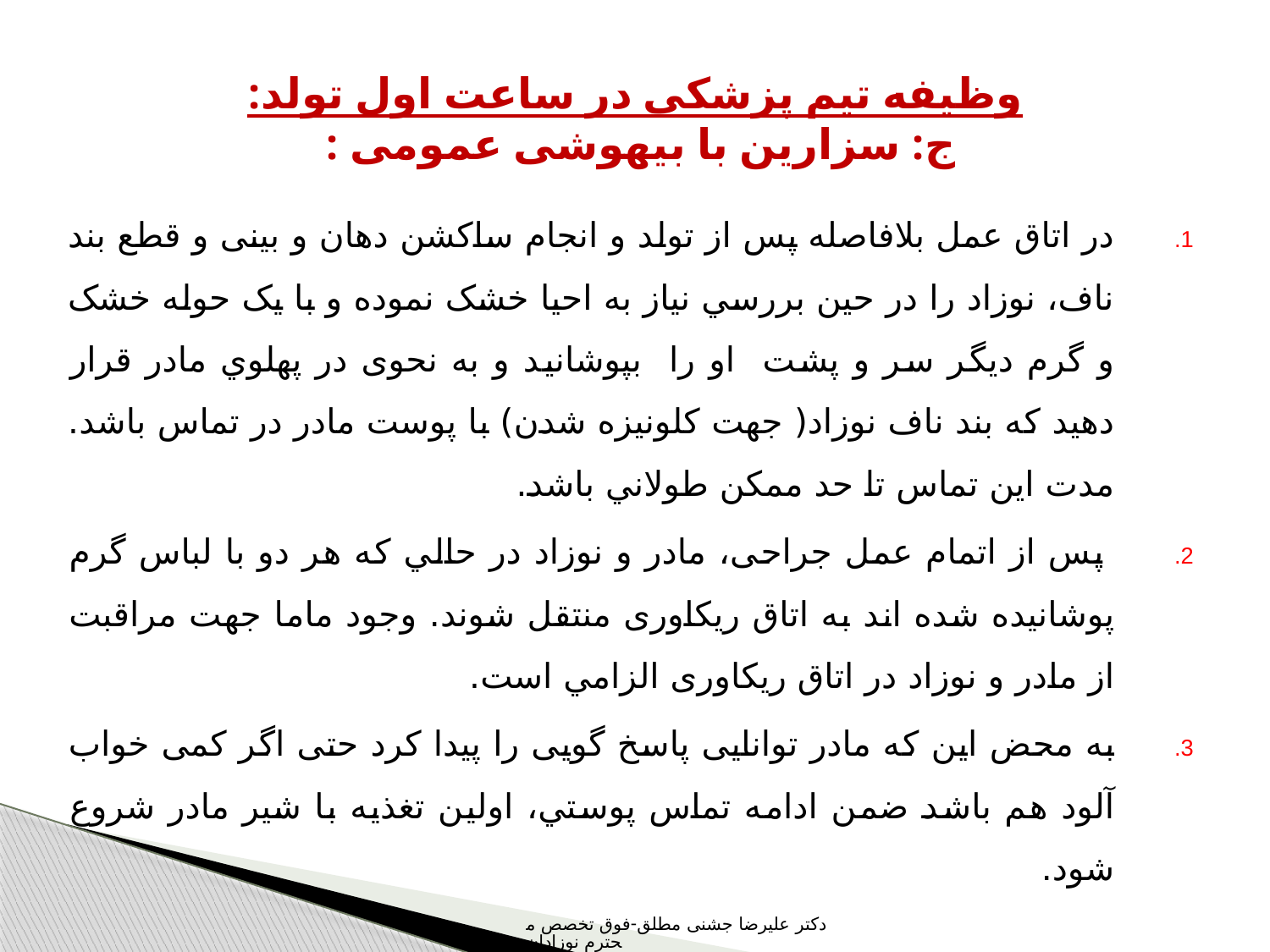

# وظیفه تیم پزشکی در ساعت اول تولد: ج: سزارین با بیهوشی عمومی :
در اتاق عمل بلافاصله پس از تولد و انجام ساكشن دهان و بينی و قطع بند ناف، نوزاد را در حين بررسي نياز به احيا خشک نموده و با یک حوله خشک و گرم دیگر سر و پشت  او را  بپوشانید و به نحوی در پهلوي مادر قرار دهيد كه بند ناف نوزاد( جهت كلونيزه شدن) با پوست مادر در تماس باشد. مدت اين تماس تا حد ممكن طولاني باشد.
 پس از اتمام عمل جراحی، مادر و نوزاد در حالي که هر دو با لباس گرم پوشانيده شده اند به اتاق ریکاوری منتقل شوند. وجود ماما جهت مراقبت از مادر و نوزاد در اتاق ریکاوری الزامي است.
به محض این که مادر توانایی پاسخ گویی را پیدا کرد حتی اگر کمی خواب آلود هم باشد ضمن ادامه تماس پوستي، اولين تغذيه با شير مادر شروع شود.
دکتر علیرضا جشنی مطلق-فوق تخصص محترم نوزادان